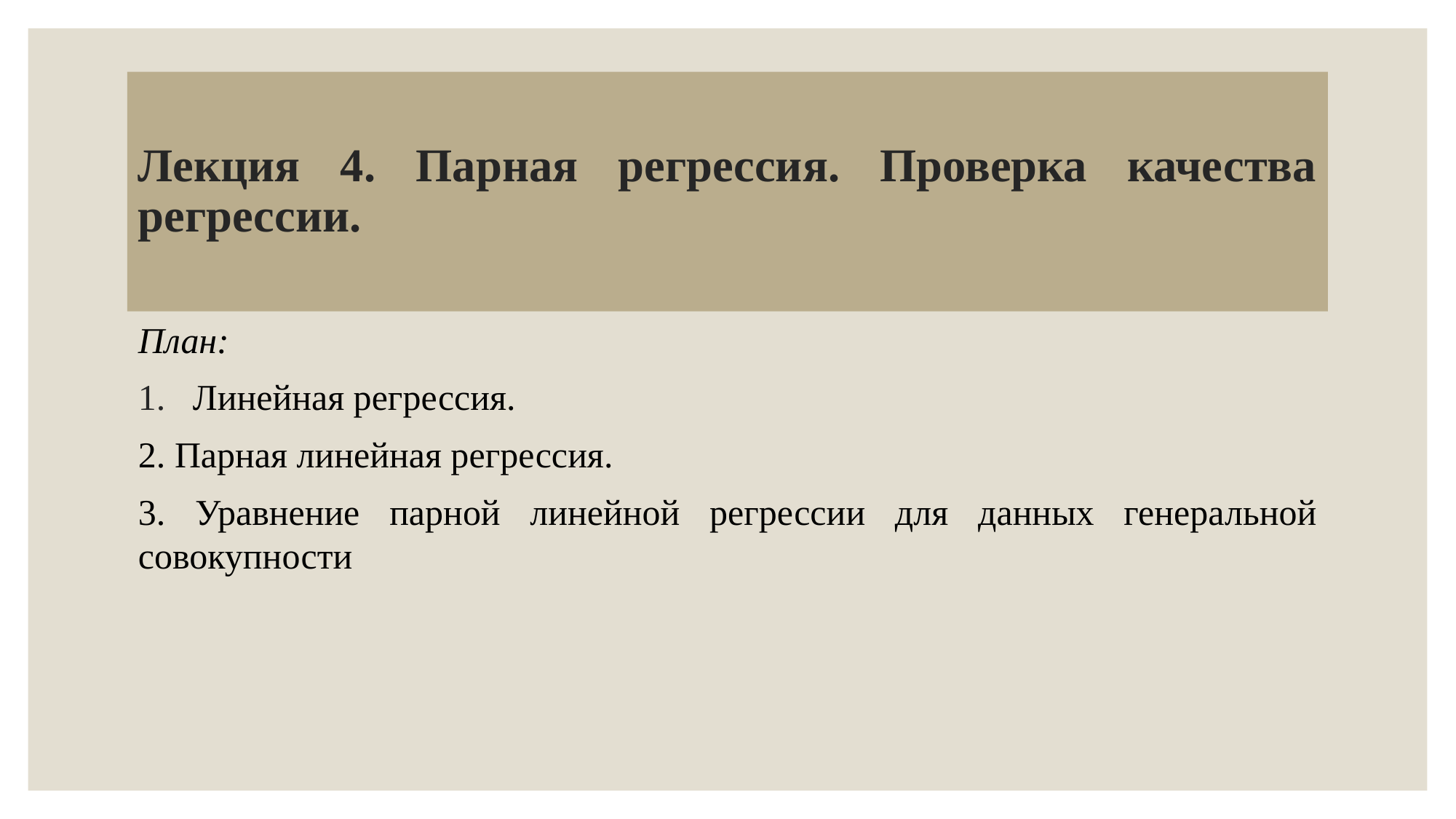

# Лекция 4. Парная регрессия. Проверка качества регрессии.
План:
Линейная регрессия.
2. Парная линейная регрессия.
3. Уравнение парной линейной регрессии для данных генеральной совокупности